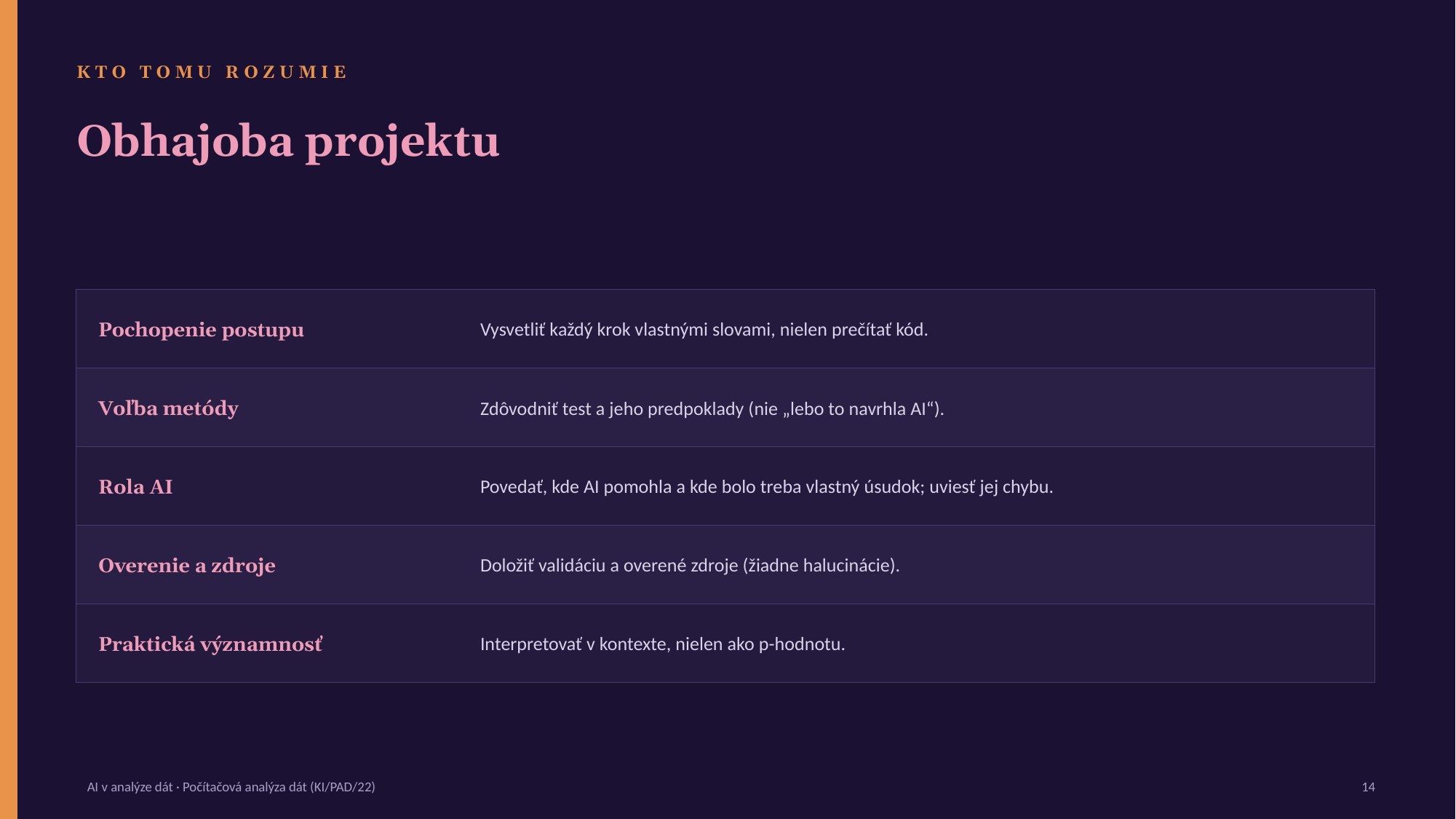

KTO TOMU ROZUMIE
Obhajoba projektu

Pochopenie postupu
Vysvetliť každý krok vlastnými slovami, nielen prečítať kód.

Voľba metódy
Zdôvodniť test a jeho predpoklady (nie „lebo to navrhla AI“).

Rola AI
Povedať, kde AI pomohla a kde bolo treba vlastný úsudok; uviesť jej chybu.

Overenie a zdroje
Doložiť validáciu a overené zdroje (žiadne halucinácie).

Praktická významnosť
Interpretovať v kontexte, nielen ako p-hodnotu.
AI v analýze dát · Počítačová analýza dát (KI/PAD/22)
14